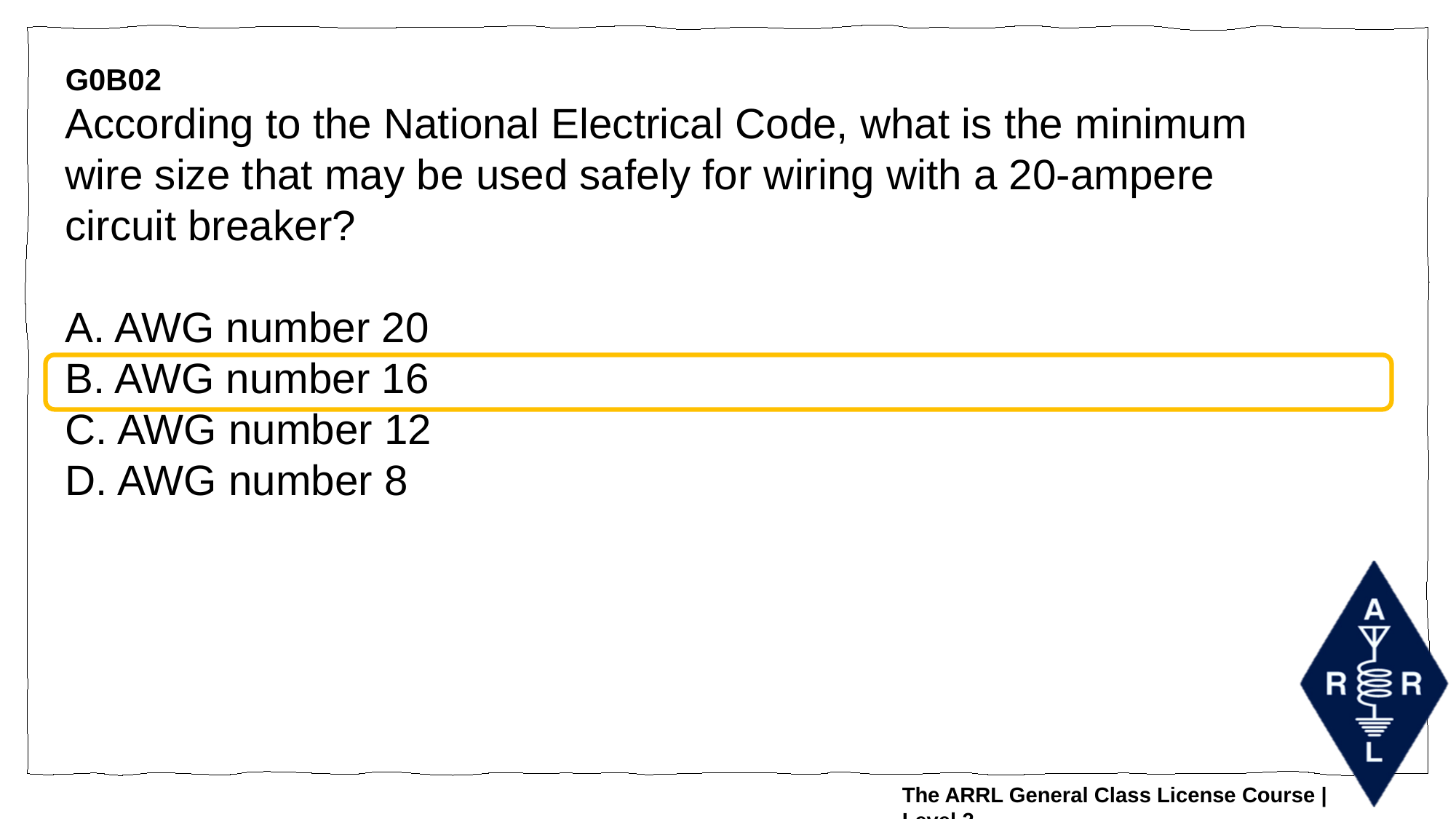

G0B02
According to the National Electrical Code, what is the minimum wire size that may be used safely for wiring with a 20-ampere circuit breaker?

A. AWG number 20
B. AWG number 16
C. AWG number 12
D. AWG number 8